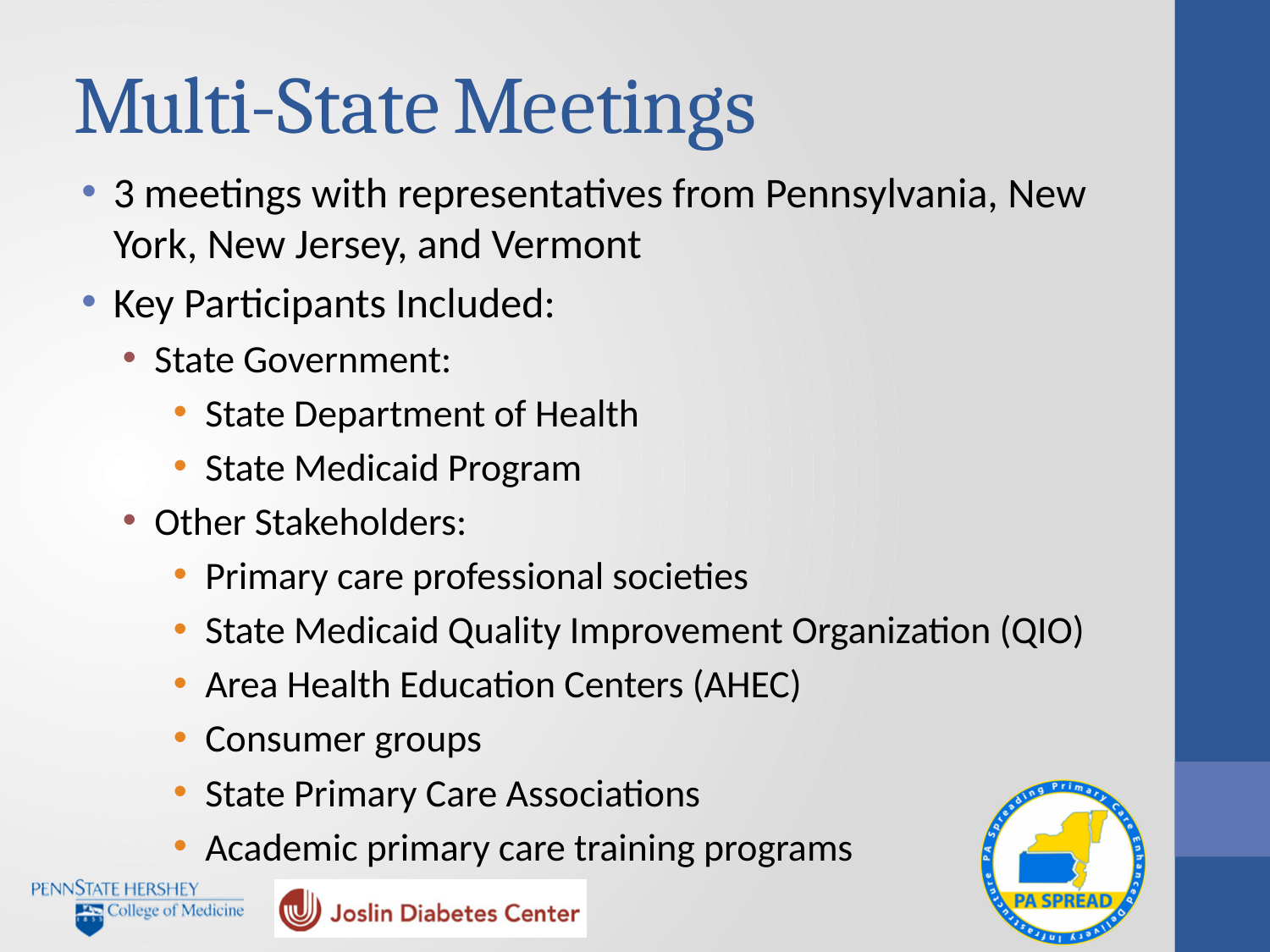

# Multi-State Meetings
3 meetings with representatives from Pennsylvania, New York, New Jersey, and Vermont
Key Participants Included:
State Government:
State Department of Health
State Medicaid Program
Other Stakeholders:
Primary care professional societies
State Medicaid Quality Improvement Organization (QIO)
Area Health Education Centers (AHEC)
Consumer groups
State Primary Care Associations
Academic primary care training programs